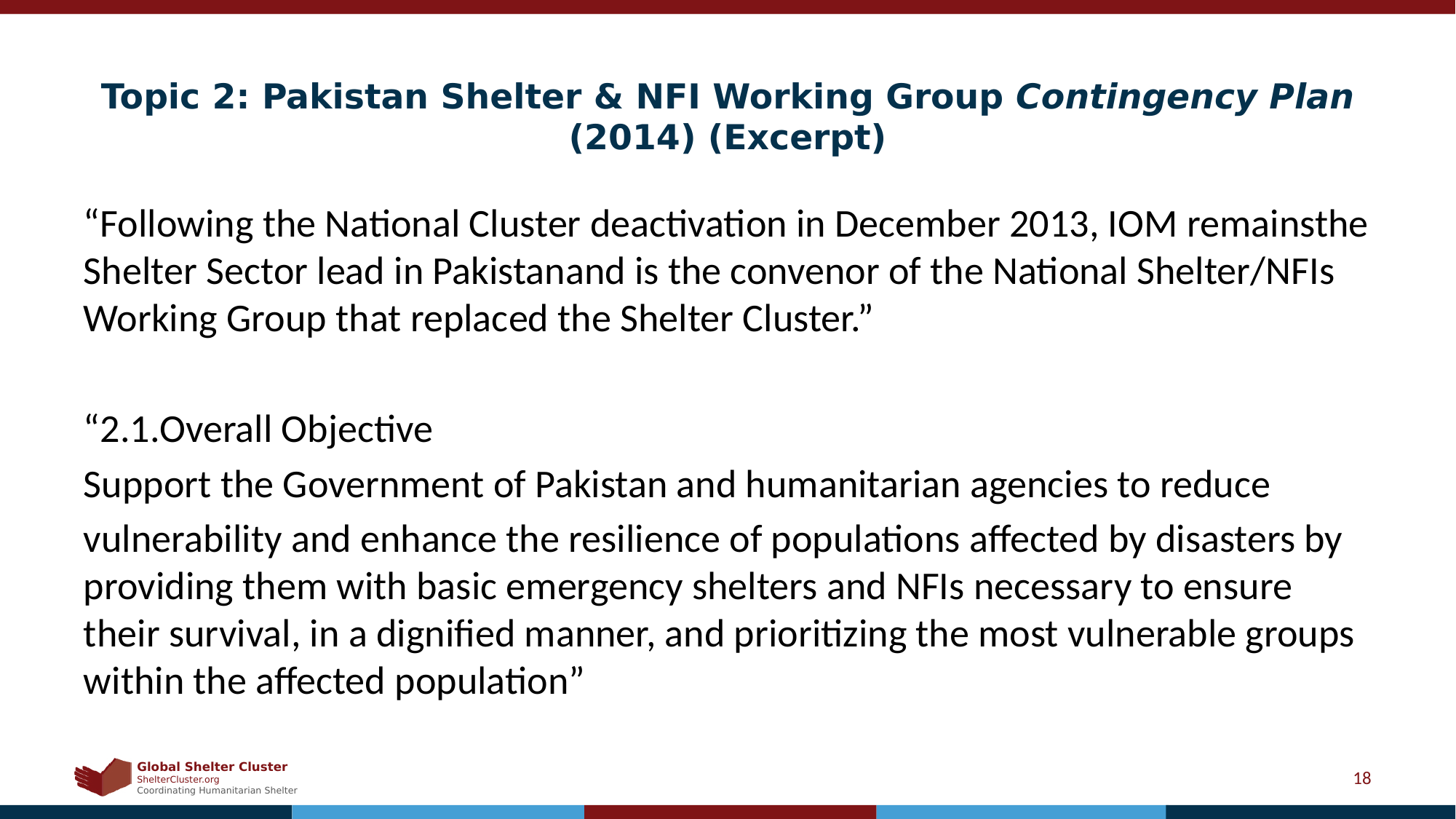

# Topic 2: Pakistan Shelter & NFI Working Group Contingency Plan (2014) (Excerpt)
“Following the National Cluster deactivation in December 2013, IOM remainsthe Shelter Sector lead in Pakistanand is the convenor of the National Shelter/NFIs Working Group that replaced the Shelter Cluster.”

“2.1.Overall Objective
Support the Government of Pakistan and humanitarian agencies to reduce
vulnerability and enhance the resilience of populations affected by disasters by providing them with basic emergency shelters and NFIs necessary to ensure their survival, in a dignified manner, and prioritizing the most vulnerable groups within the affected population”

18